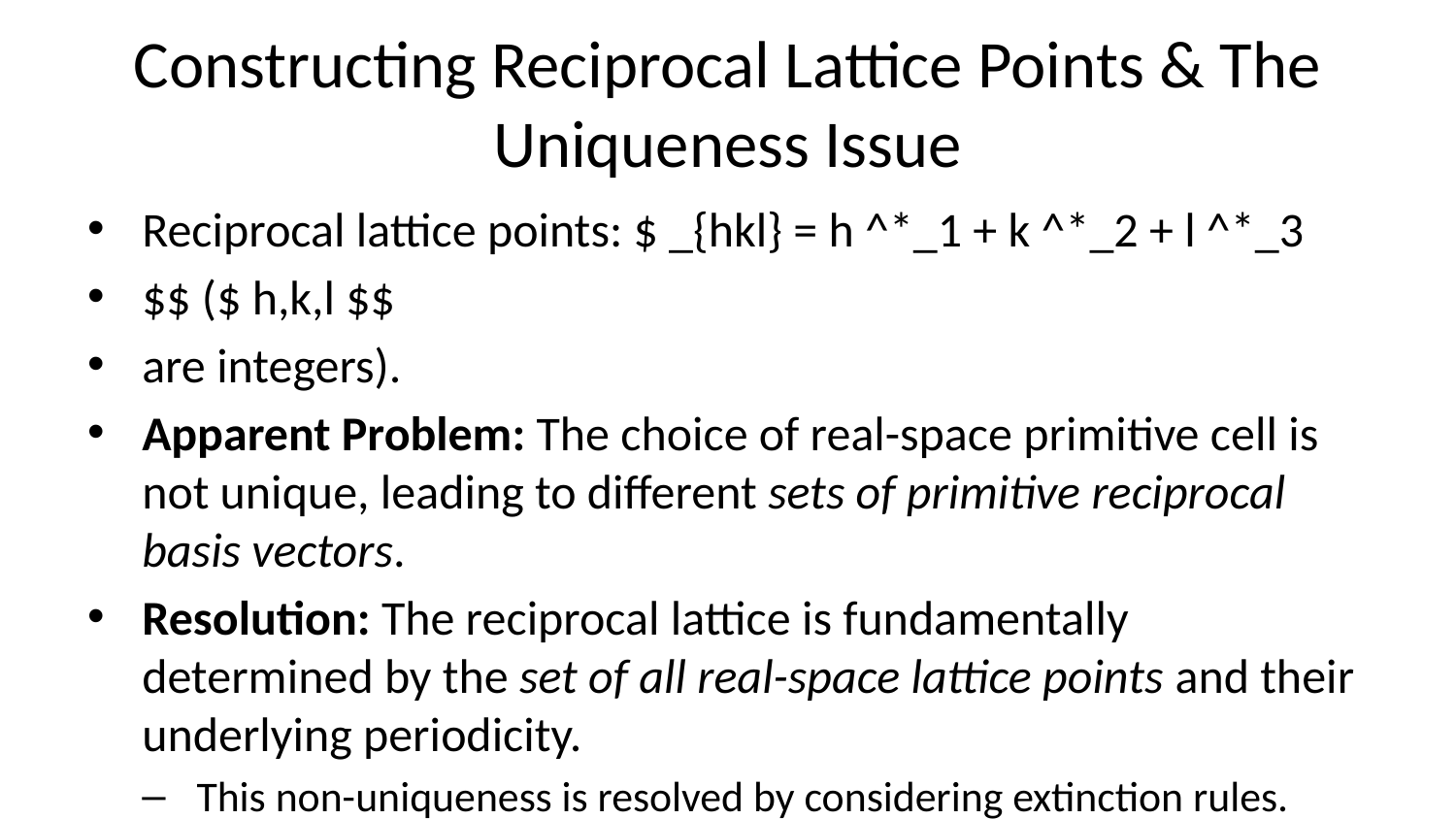

# Constructing Reciprocal Lattice Points & The Uniqueness Issue
Reciprocal lattice points: $ _{hkl} = h ^*_1 + k ^*_2 + l ^*_3
$$ ($ h,k,l $$
are integers).
Apparent Problem: The choice of real-space primitive cell is not unique, leading to different sets of primitive reciprocal basis vectors.
Resolution: The reciprocal lattice is fundamentally determined by the set of all real-space lattice points and their underlying periodicity.
This non-uniqueness is resolved by considering extinction rules.